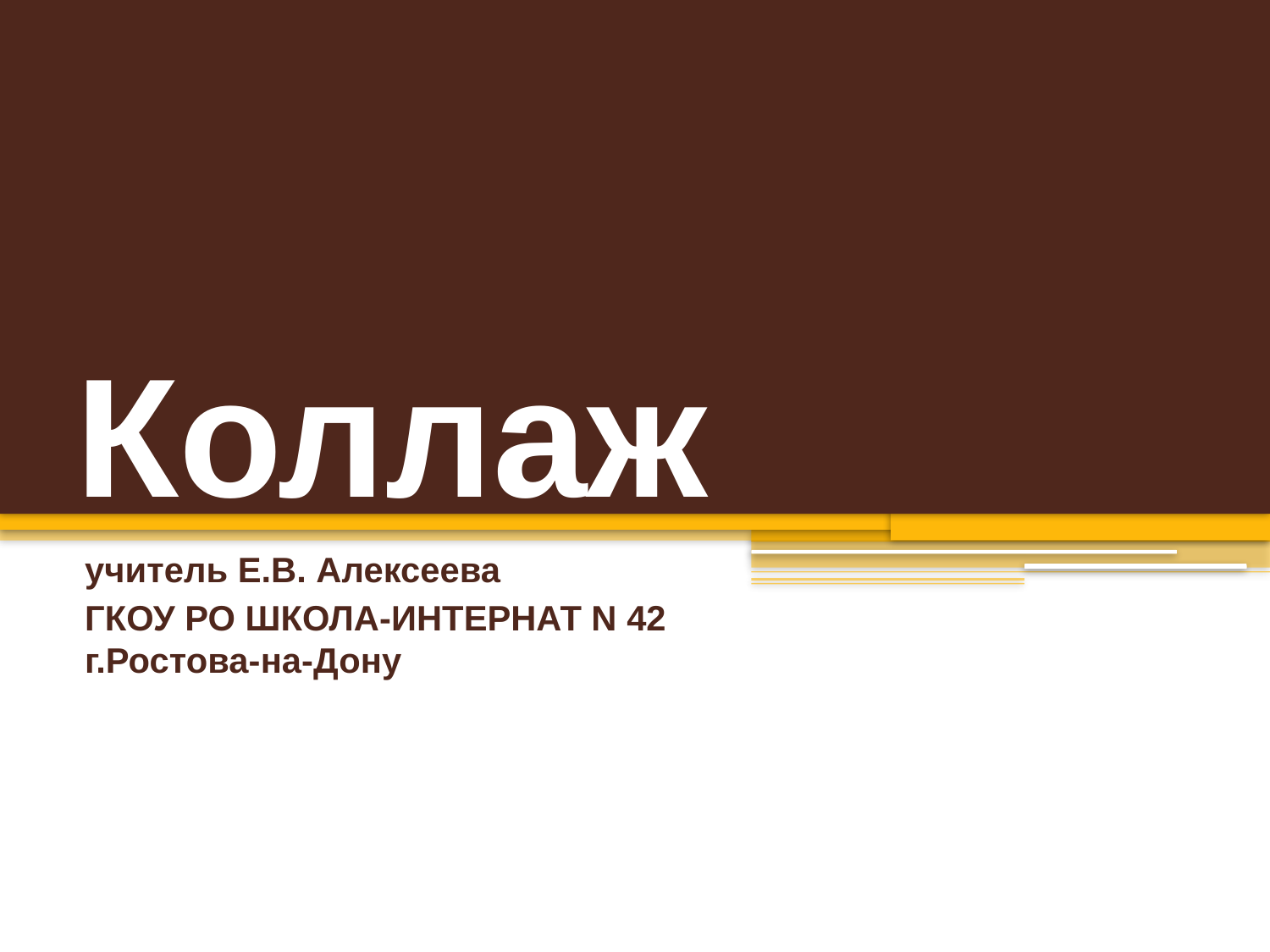

# Коллаж
учитель Е.В. Алексеева
ГКОУ РО ШКОЛА-ИНТЕРНАТ N 42 г.Ростова-на-Дону